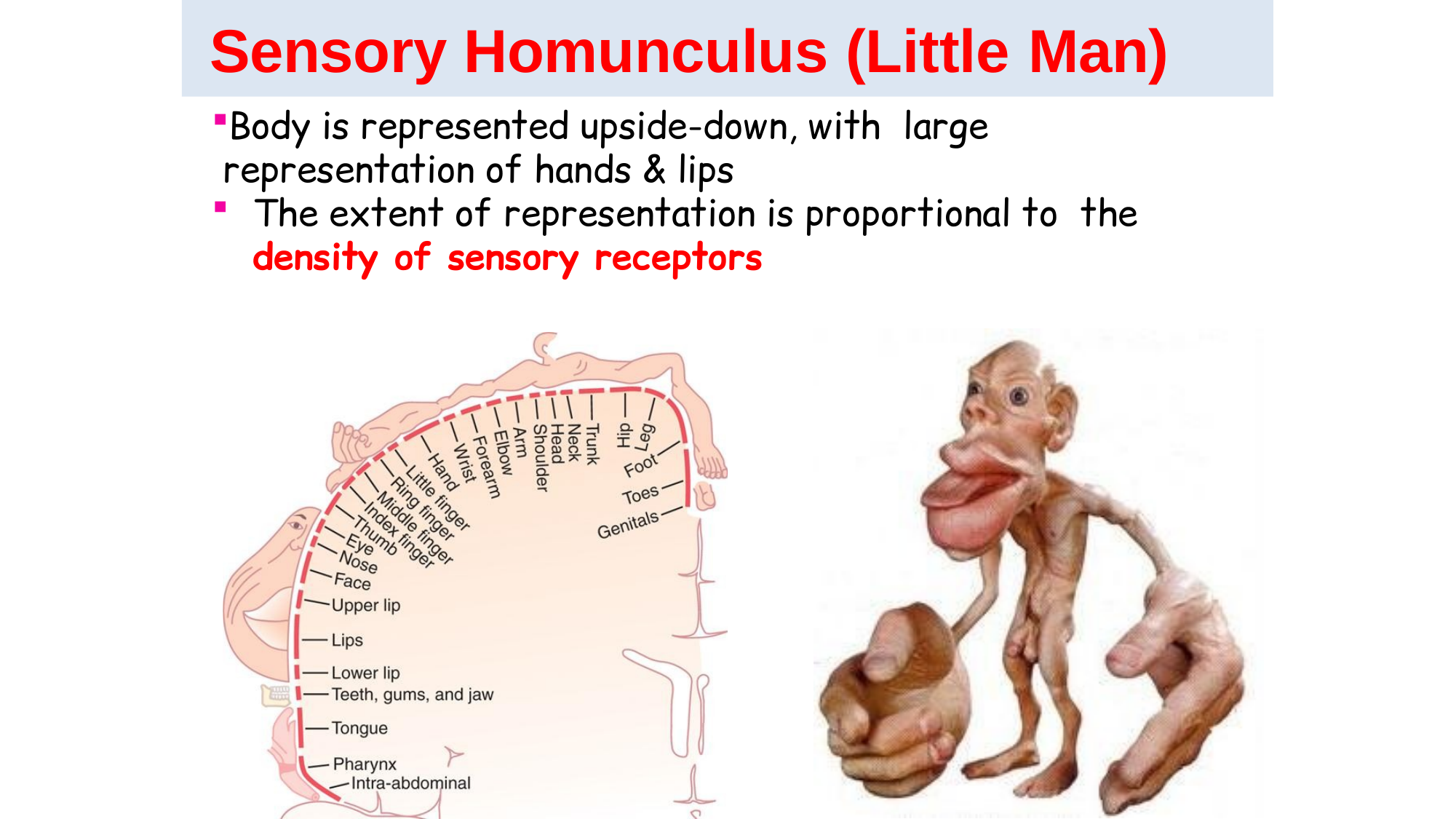

# Sensory Homunculus (Little Man)
Body is represented upside-down, with  large representation of hands & lips
The extent of representation is proportional to  the density of sensory receptors

23